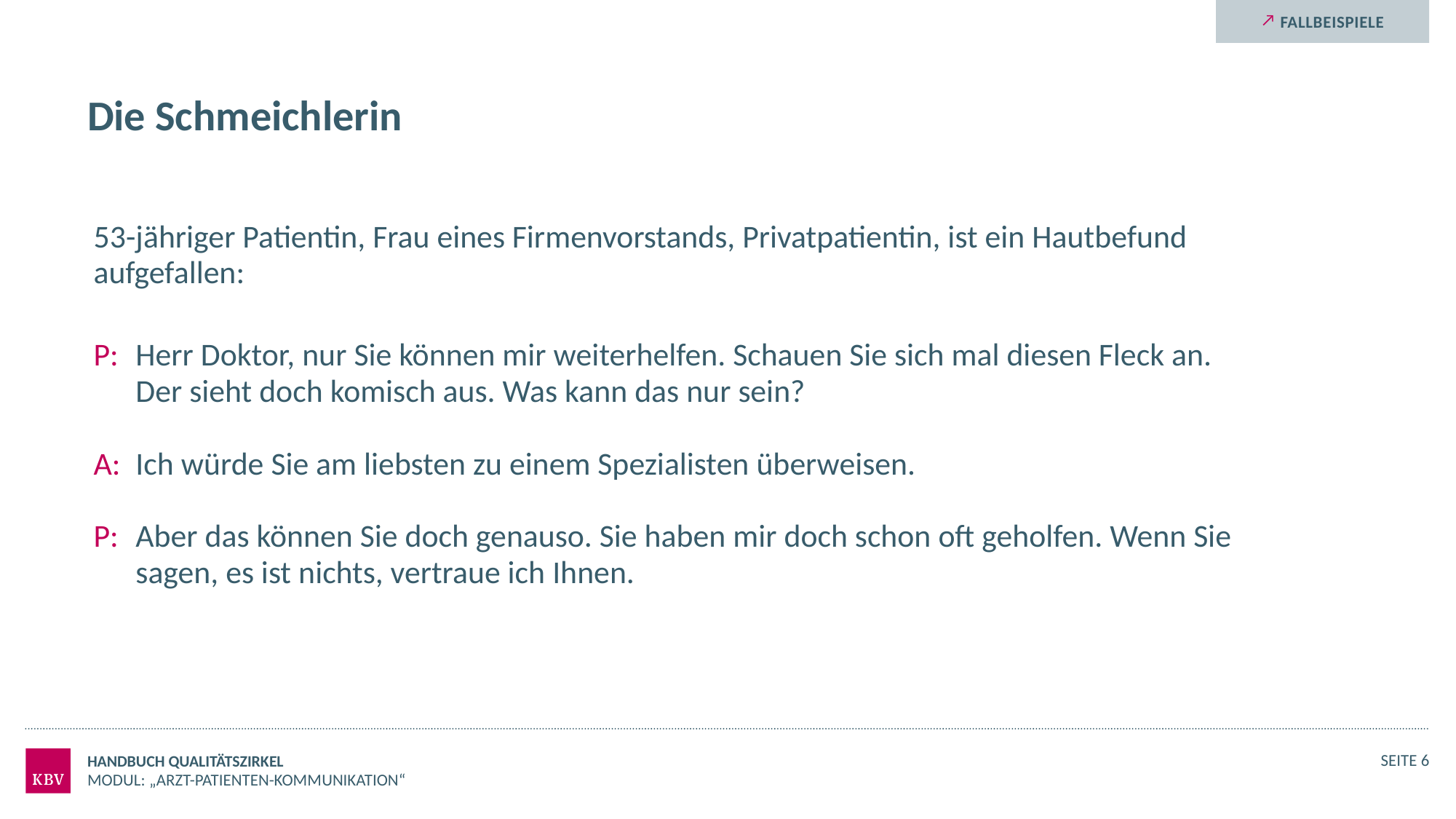

# Die Schmeichlerin
53-jähriger Patientin, Frau eines Firmenvorstands, Privatpatientin, ist ein Hautbefund aufgefallen:
P: 	Herr Doktor, nur Sie können mir weiterhelfen. Schauen Sie sich mal diesen Fleck an. Der sieht doch komisch aus. Was kann das nur sein?
A: 	Ich würde Sie am liebsten zu einem Spezialisten überweisen.
P: 	Aber das können Sie doch genauso. Sie haben mir doch schon oft geholfen. Wenn Sie sagen, es ist nichts, vertraue ich Ihnen.
Handbuch Qualitätszirkel
Seite 6
Modul: „Arzt-Patienten-Kommunikation“